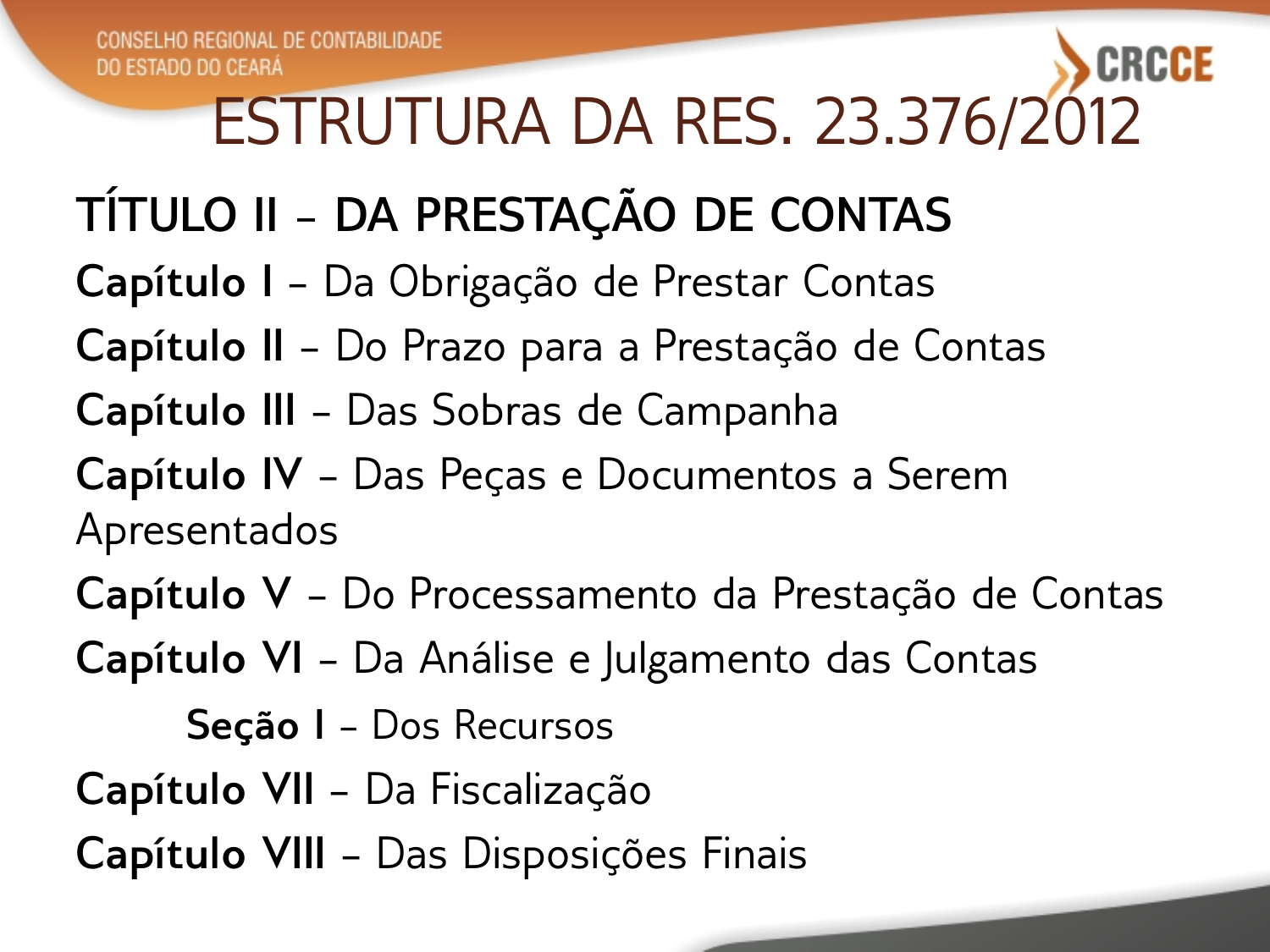

# ESTRUTURA DA RES. 23.376/2012
TÍTULO II – DA PRESTAÇÃO DE CONTAS
Capítulo I – Da Obrigação de Prestar Contas
Capítulo II – Do Prazo para a Prestação de Contas
Capítulo III – Das Sobras de Campanha
Capítulo IV – Das Peças e Documentos a Serem Apresentados
Capítulo V – Do Processamento da Prestação de Contas
Capítulo VI – Da Análise e Julgamento das Contas
	Seção I – Dos Recursos
Capítulo VII – Da Fiscalização
Capítulo VIII – Das Disposições Finais